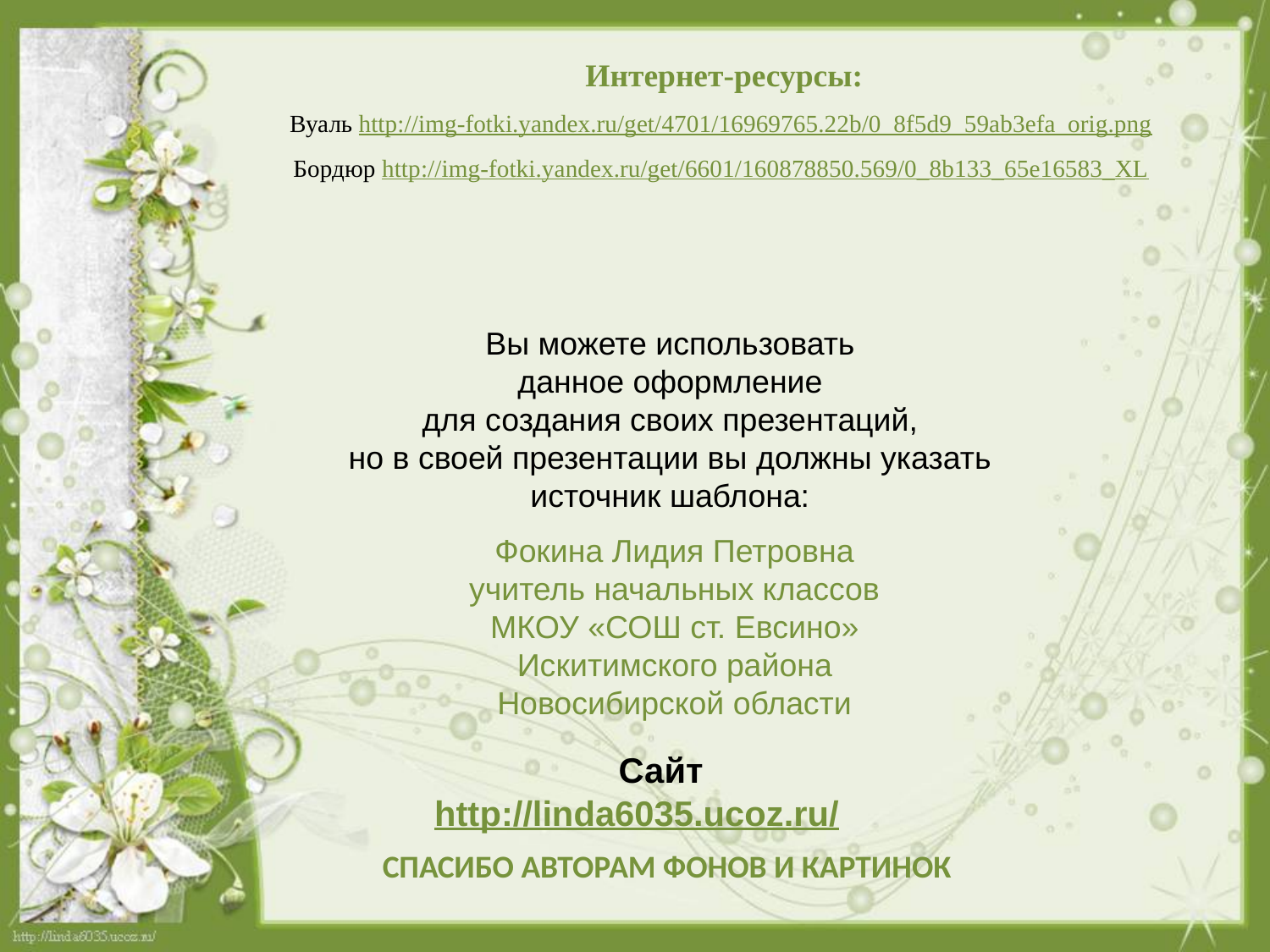

Интернет-ресурсы:
Вуаль http://img-fotki.yandex.ru/get/4701/16969765.22b/0_8f5d9_59ab3efa_orig.png
Бордюр http://img-fotki.yandex.ru/get/6601/160878850.569/0_8b133_65e16583_XL
Вы можете использовать
данное оформление
для создания своих презентаций,
но в своей презентации вы должны указать
источник шаблона:

Фокина Лидия Петровна
учитель начальных классов
МКОУ «СОШ ст. Евсино»
Искитимского района
Новосибирской области
Сайт http://linda6035.ucoz.ru/
СПАСИБО АВТОРАМ ФОНОВ И КАРТИНОК